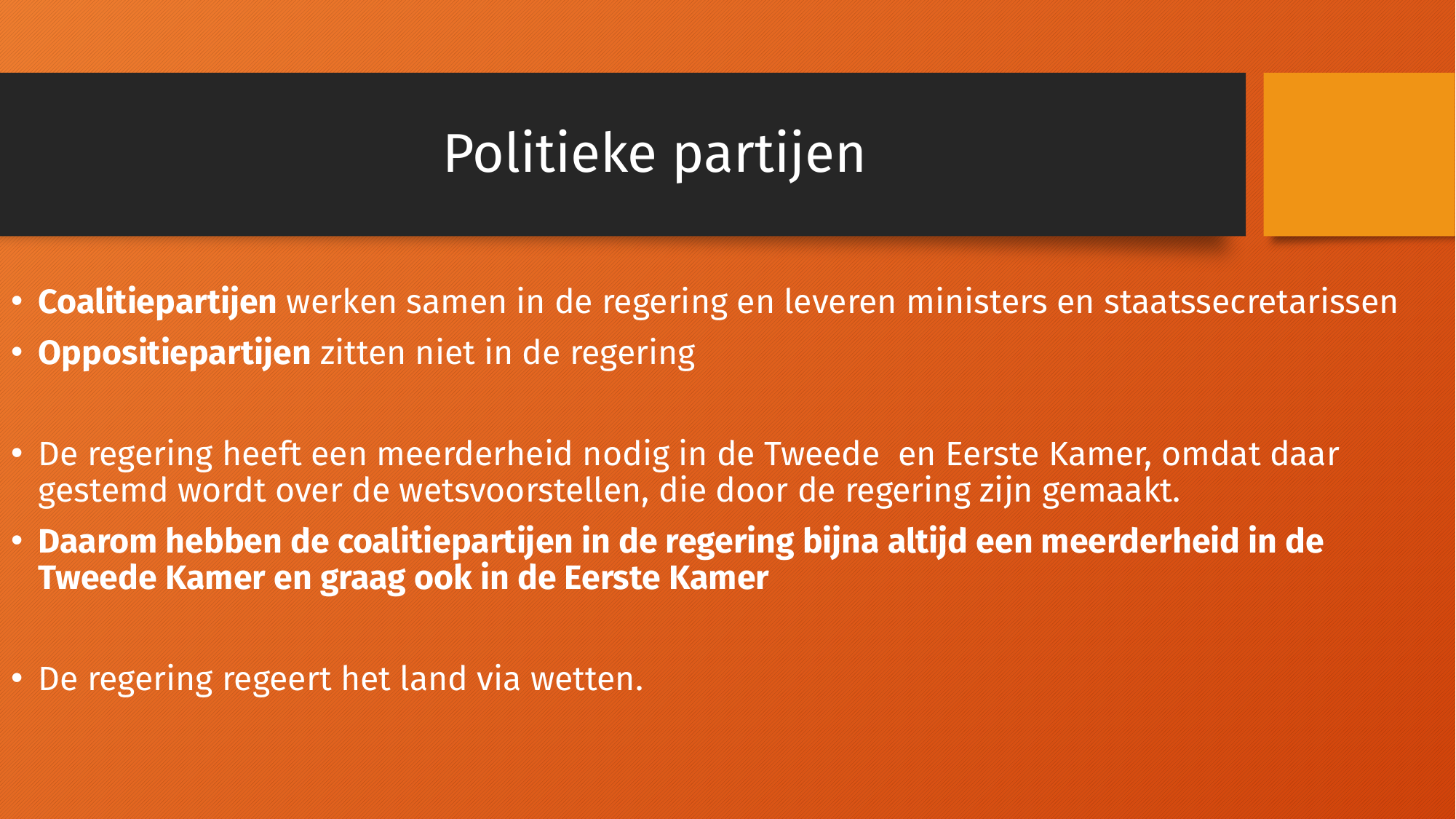

# Politieke partijen
Coalitiepartijen werken samen in de regering en leveren ministers en staatssecretarissen
Oppositiepartijen zitten niet in de regering

De regering heeft een meerderheid nodig in de Tweede  en Eerste Kamer, omdat daar gestemd wordt over de wetsvoorstellen, die door de regering zijn gemaakt.
Daarom hebben de coalitiepartijen in de regering bijna altijd een meerderheid in de Tweede Kamer en graag ook in de Eerste Kamer

De regering regeert het land via wetten.